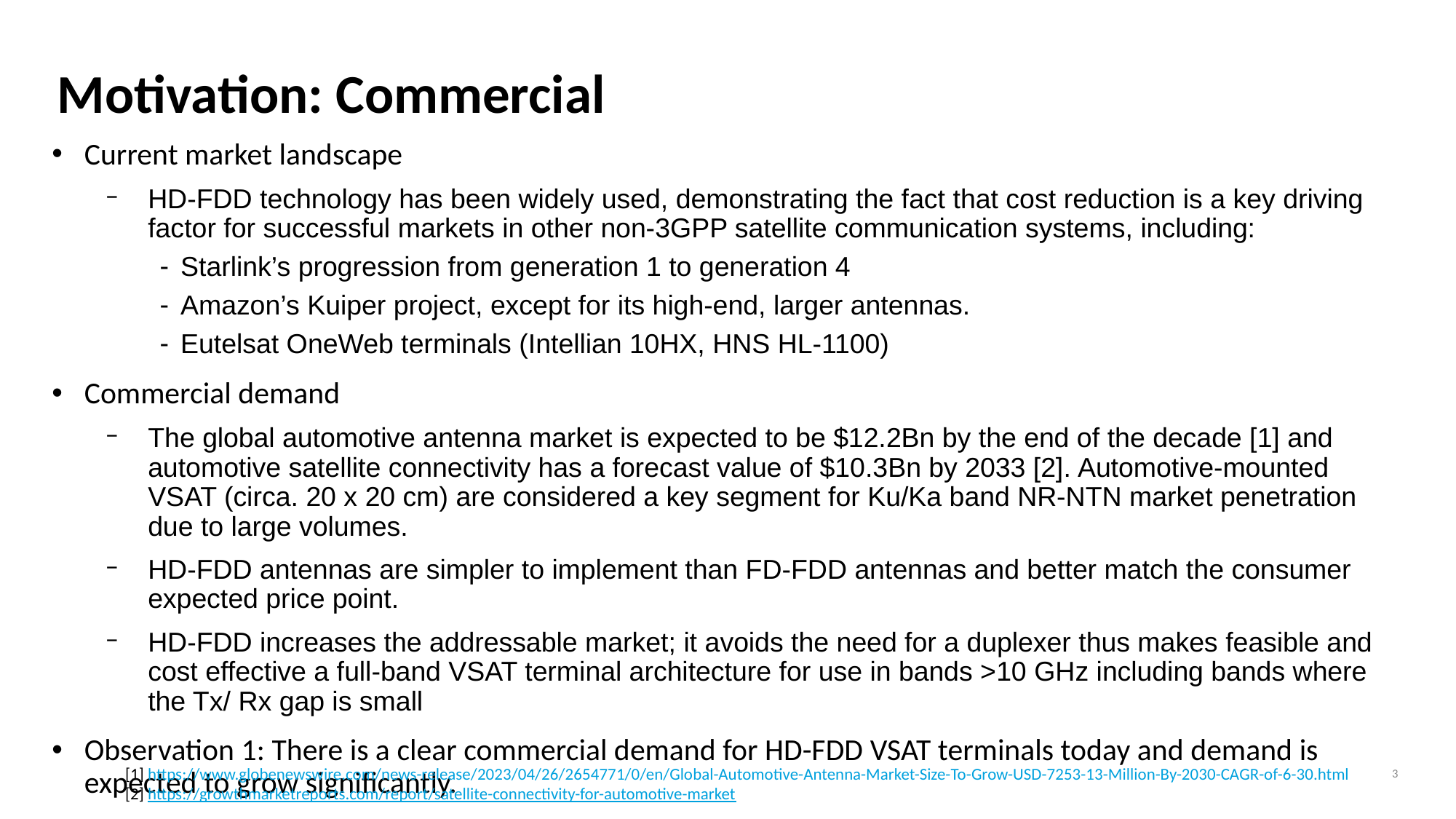

# Motivation: Commercial
Current market landscape
HD-FDD technology has been widely used, demonstrating the fact that cost reduction is a key driving factor for successful markets in other non-3GPP satellite communication systems, including:
Starlink’s progression from generation 1 to generation 4
Amazon’s Kuiper project, except for its high-end, larger antennas.
Eutelsat OneWeb terminals (Intellian 10HX, HNS HL-1100)
Commercial demand
The global automotive antenna market is expected to be $12.2Bn by the end of the decade [1] and automotive satellite connectivity has a forecast value of $10.3Bn by 2033 [2].​ Automotive-mounted VSAT (circa. 20 x 20 cm) are considered a key segment for Ku/Ka band NR-NTN market penetration due to large volumes.
HD-FDD antennas are simpler to implement than FD-FDD antennas and better match the consumer expected price point.
HD-FDD increases the addressable market; it avoids the need for a duplexer thus makes feasible and cost effective a full-band VSAT terminal architecture for use in bands >10 GHz including bands where the Tx/ Rx gap is small
Observation 1: There is a clear commercial demand for HD-FDD VSAT terminals today and demand is expected to grow significantly.
[1] https://www.globenewswire.com/news-release/2023/04/26/2654771/0/en/Global-Automotive-Antenna-Market-Size-To-Grow-USD-7253-13-Million-By-2030-CAGR-of-6-30.html
[2] https://growthmarketreports.com/report/satellite-connectivity-for-automotive-market
3